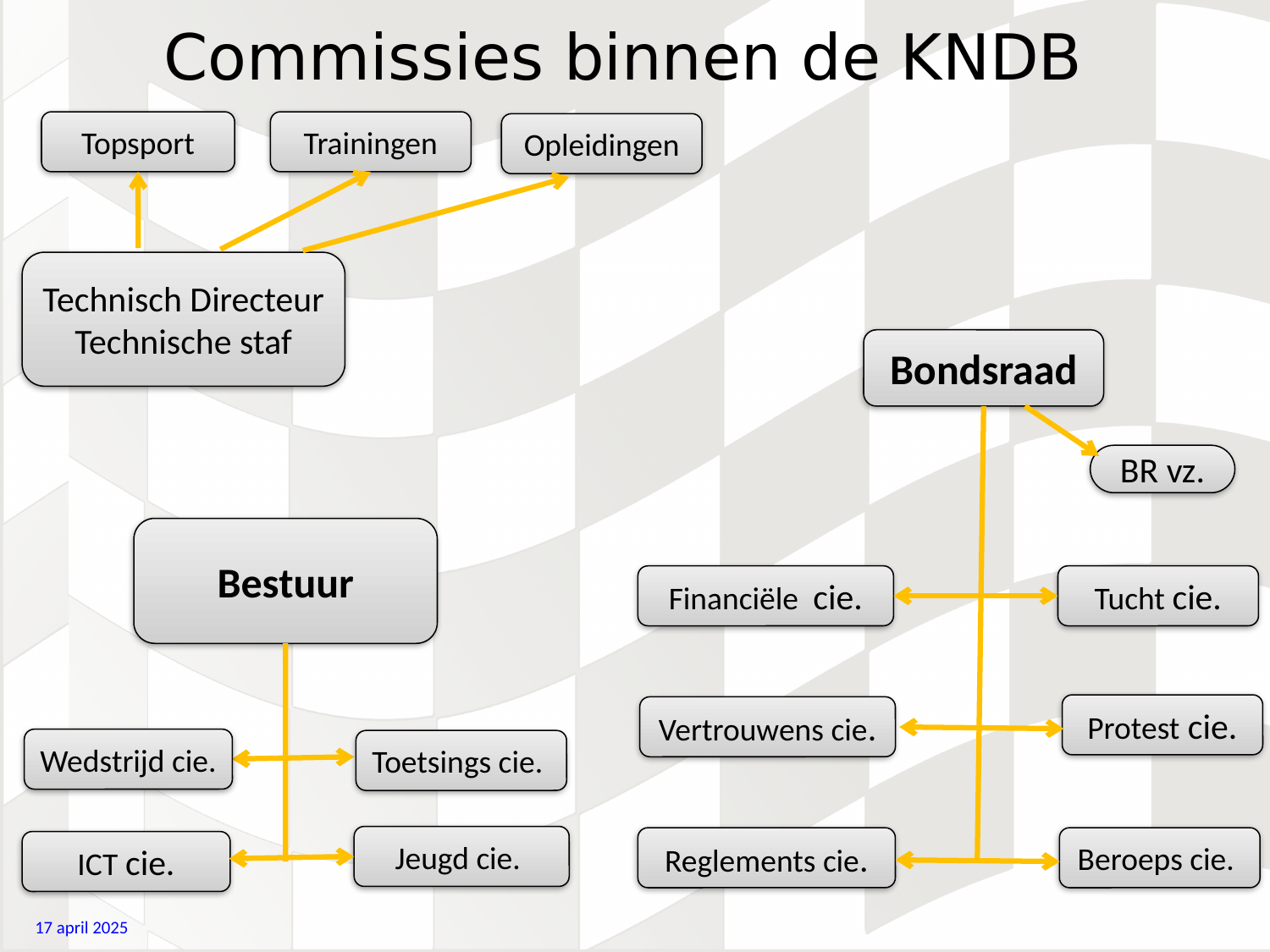

# Commissies binnen de KNDB
Topsport
Trainingen
Opleidingen

Technisch Directeur Technische staf
Bondsraad
BR vz.
Bestuur
Financiële  cie.
Tucht cie.
Protest cie.
Vertrouwens cie.
Wedstrijd cie.
Toetsings cie.
Jeugd cie.
Reglements cie.
Beroeps cie.
ICT cie.
17 april 2025